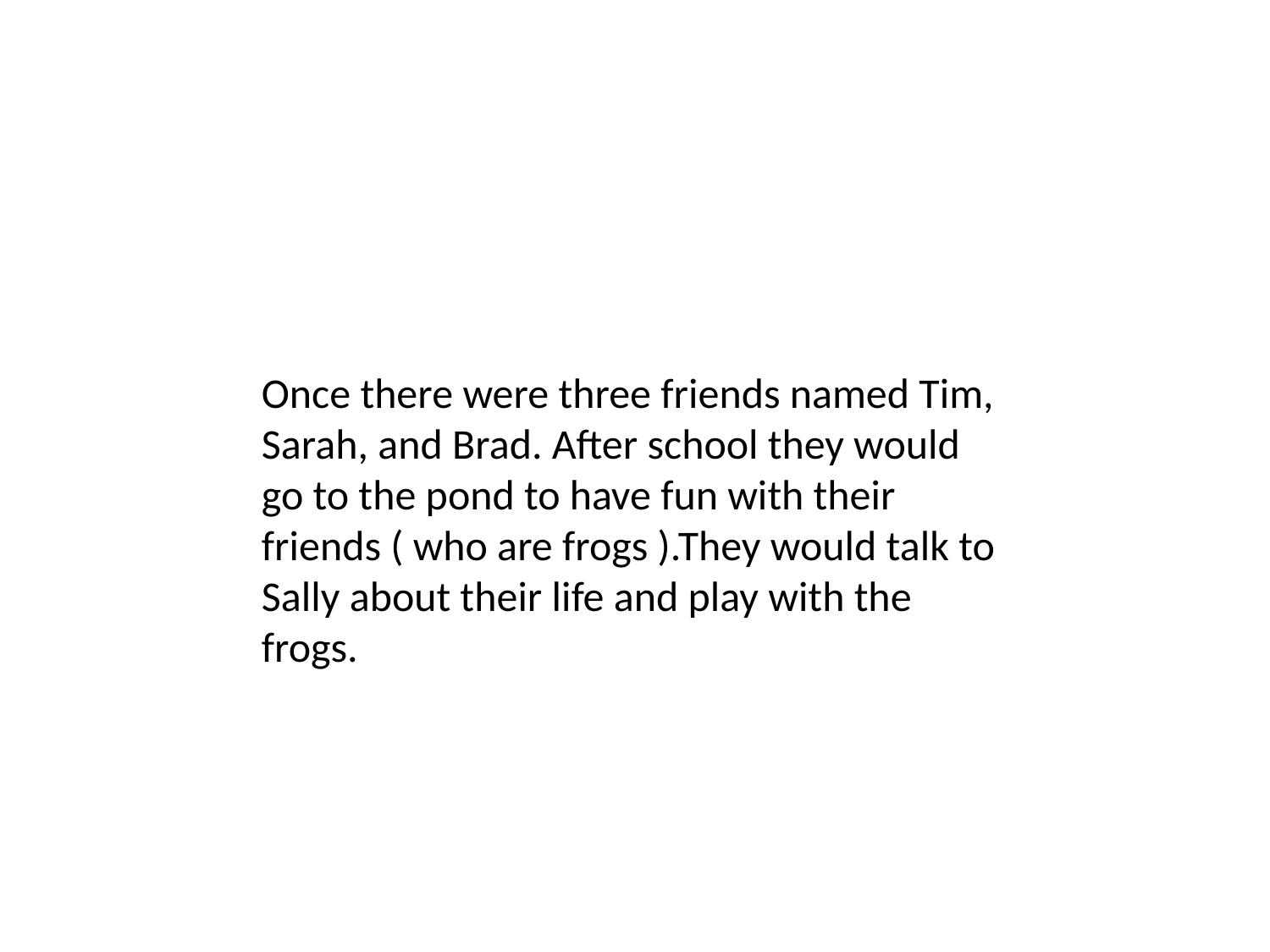

Once there were three friends named Tim, Sarah, and Brad. After school they would go to the pond to have fun with their friends ( who are frogs ).They would talk to Sally about their life and play with the frogs.